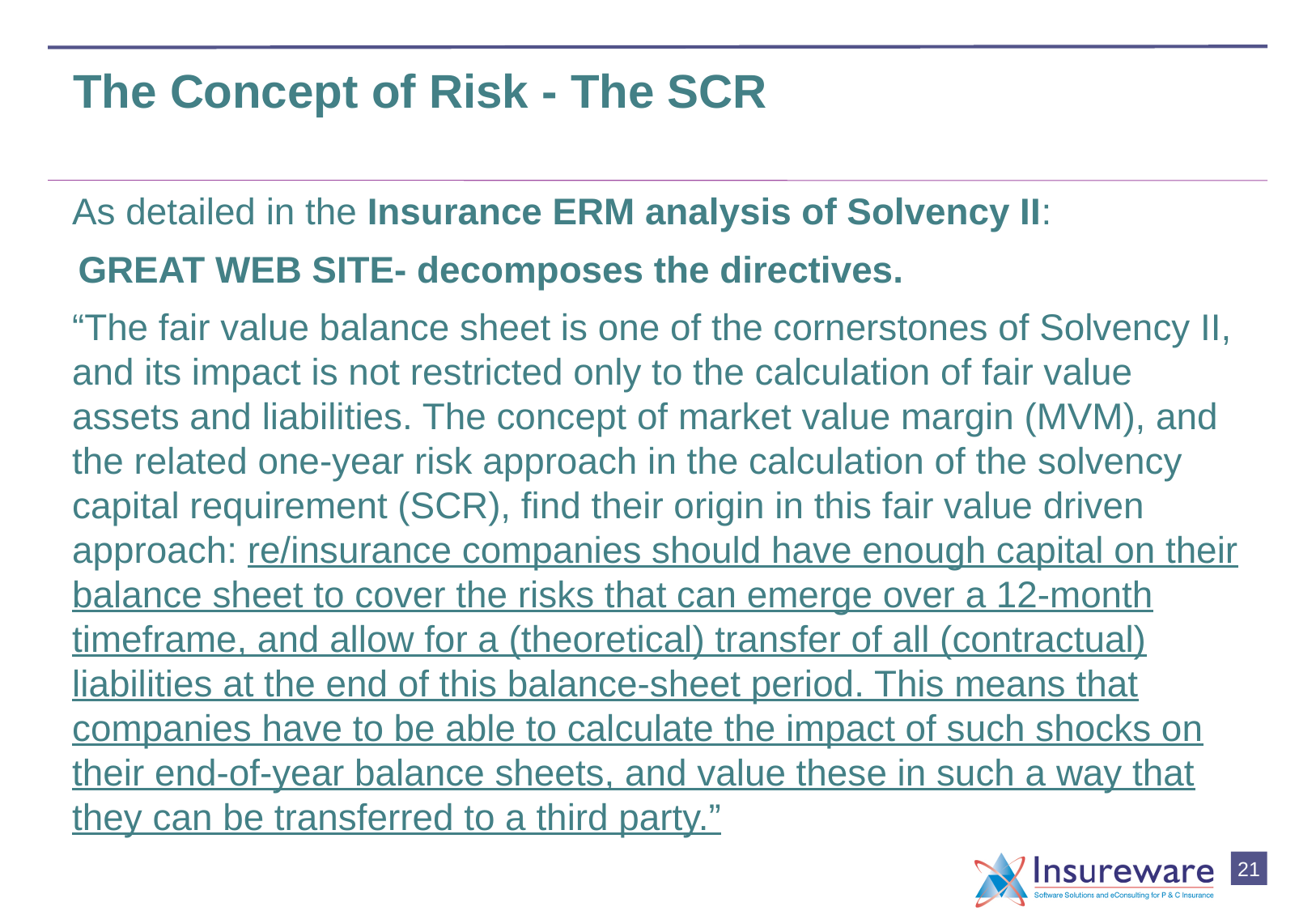

# The Concept of Risk - The SCR
	As detailed in the Insurance ERM analysis of Solvency II:
     GREAT WEB SITE- decomposes the directives.
	“The fair value balance sheet is one of the cornerstones of Solvency II, and its impact is not restricted only to the calculation of fair value assets and liabilities. The concept of market value margin (MVM), and the related one-year risk approach in the calculation of the solvency capital requirement (SCR), find their origin in this fair value driven approach: re/insurance companies should have enough capital on their balance sheet to cover the risks that can emerge over a 12-month timeframe, and allow for a (theoretical) transfer of all (contractual) liabilities at the end of this balance-sheet period. This means that companies have to be able to calculate the impact of such shocks on their end-of-year balance sheets, and value these in such a way that they can be transferred to a third party.”
21